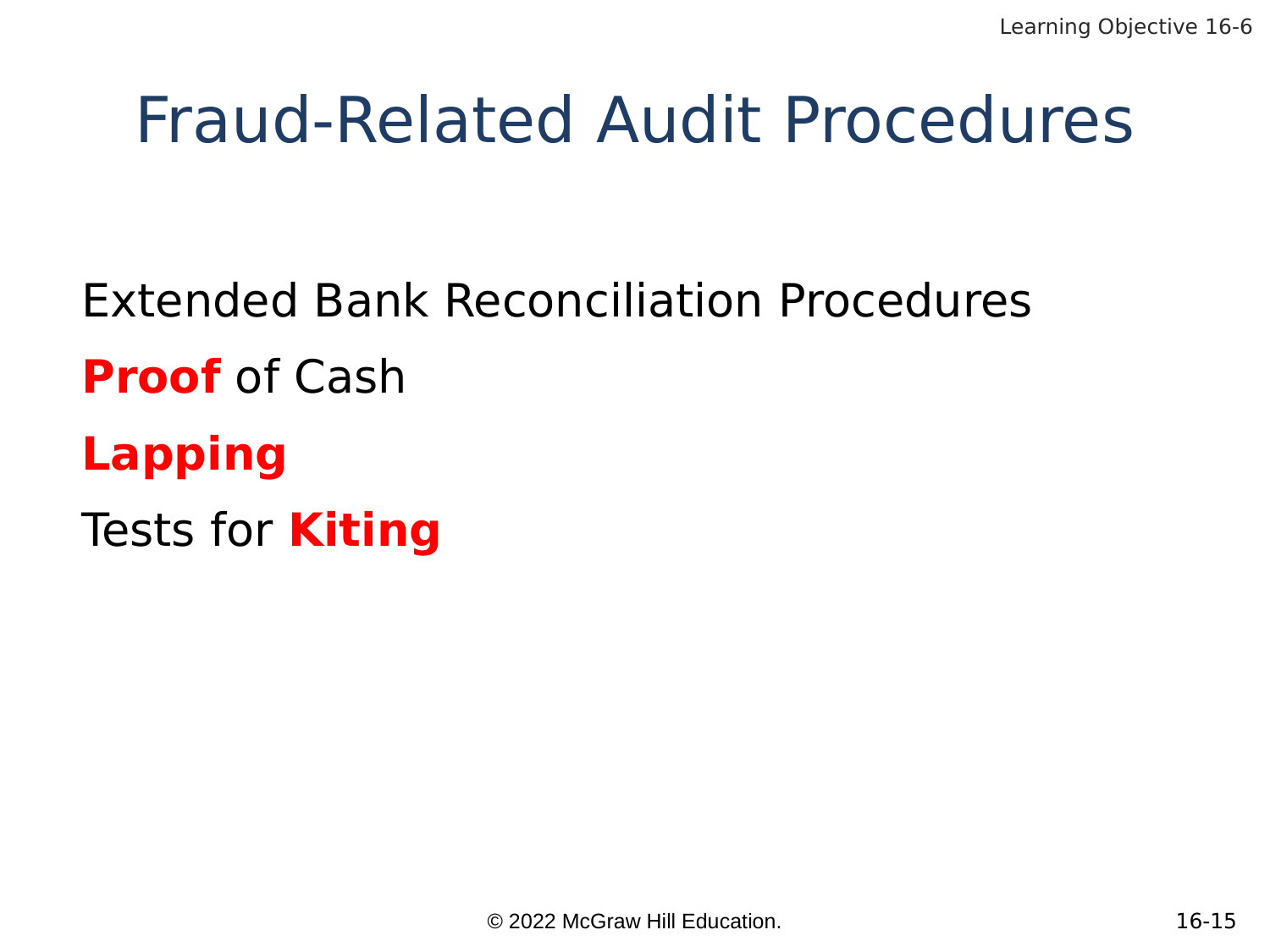

Learning Objective 16-6
# Fraud-Related Audit Procedures
Extended Bank Reconciliation Procedures
Proof of Cash
Lapping
Tests for Kiting